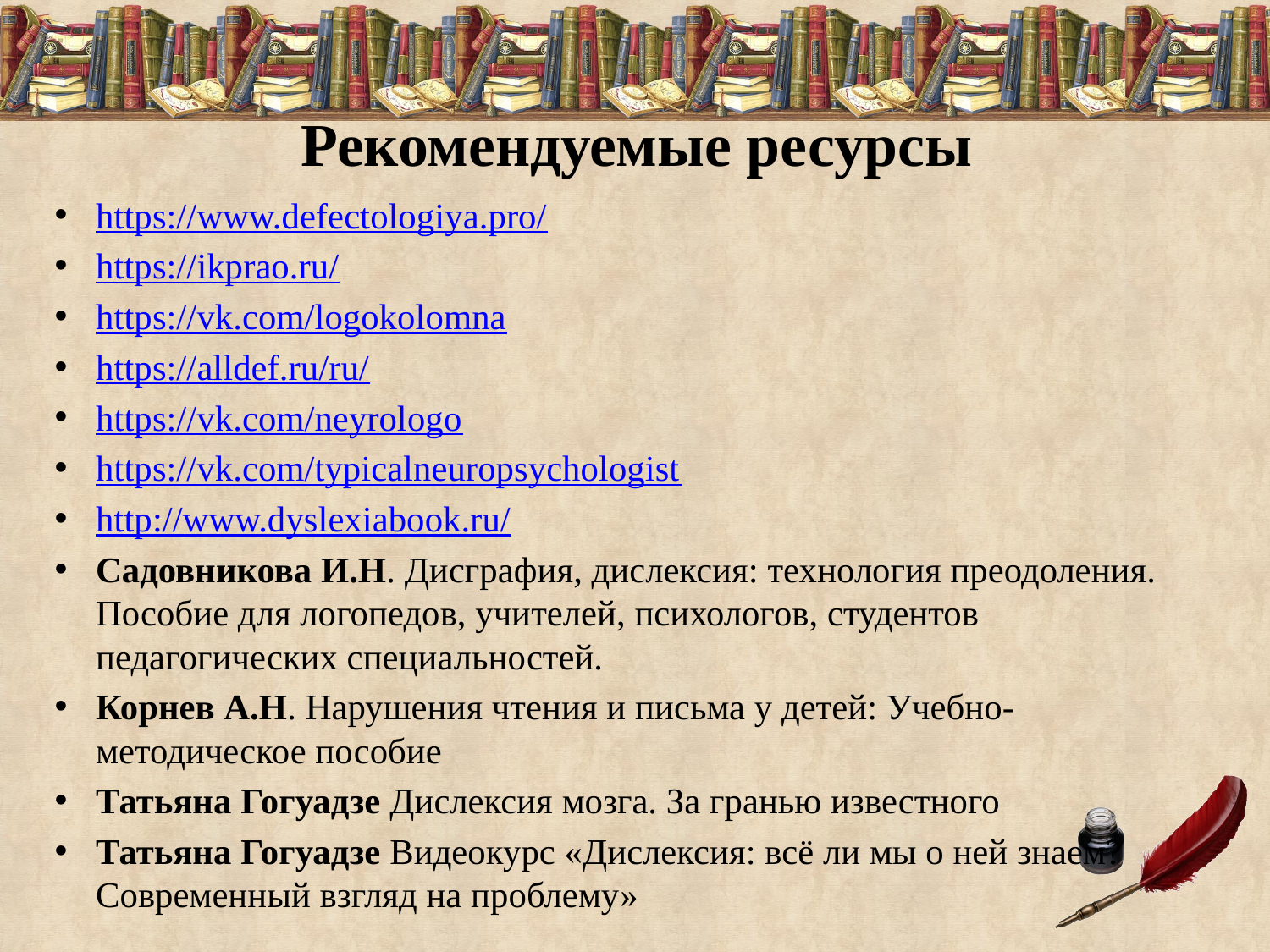

# Рекомендуемые ресурсы
https://www.defectologiya.pro/
https://ikprao.ru/
https://vk.com/logokolomna
https://alldef.ru/ru/
https://vk.com/neyrologo
https://vk.com/typicalneuropsychologist
http://www.dyslexiabook.ru/
Садовникова И.Н. Дисграфия, дислексия: технология преодоления. Пособие для логопедов, учителей, психологов, студентов педагогических специальностей.
Корнев А.Н. Нарушения чтения и письма у детей: Учебно-методическое пособие
Татьяна Гогуадзе Дислексия мозга. За гранью известного
Татьяна Гогуадзе Видеокурс «Дислексия: всё ли мы о ней знаем? Современный взгляд на проблему»